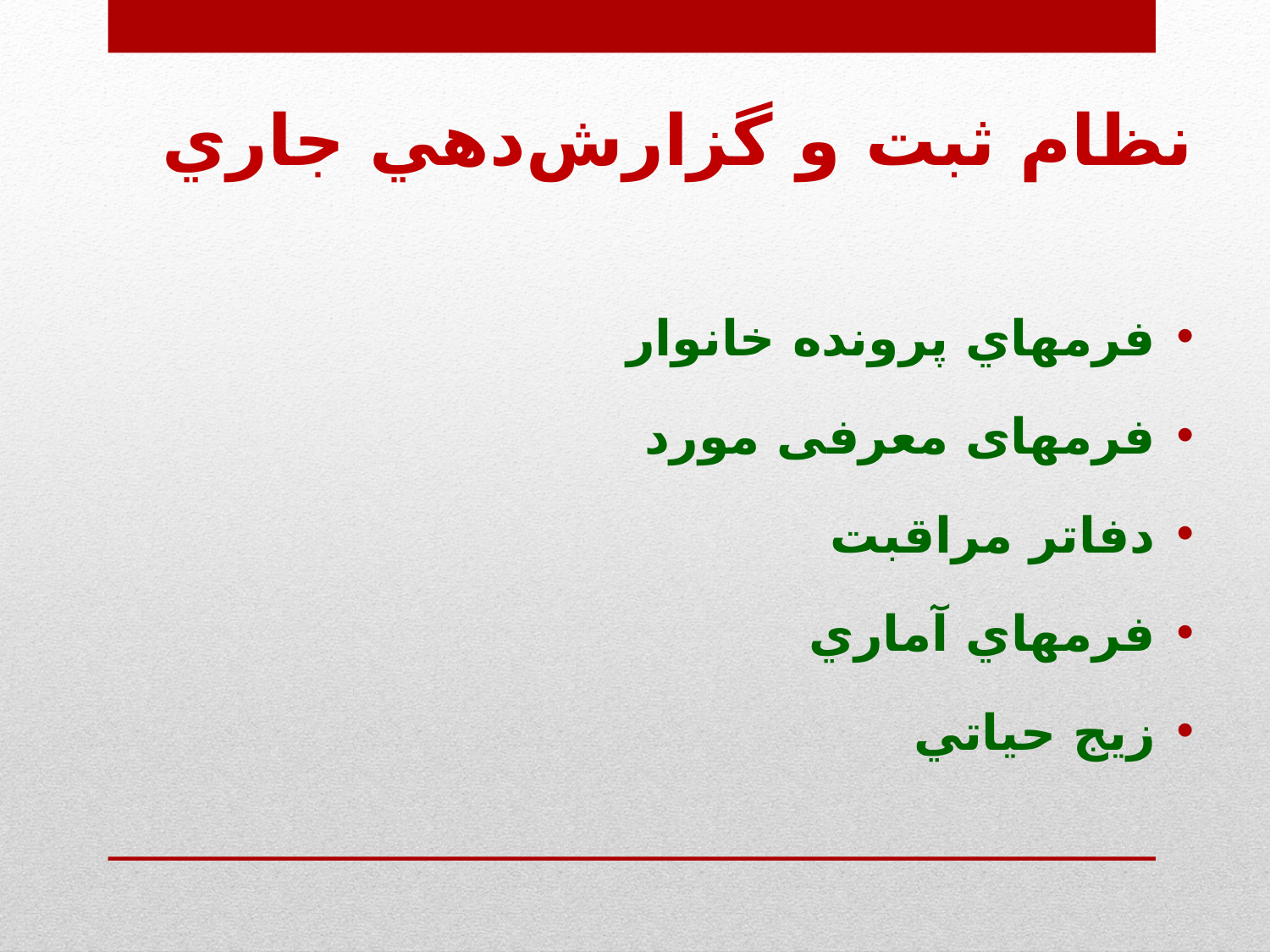

# نظام ثبت و گزارش‌دهي جاري
فرمهاي پرونده خانوار
فرمهای معرفی مورد
دفاتر مراقبت
فرمهاي آماري
زيج حياتي